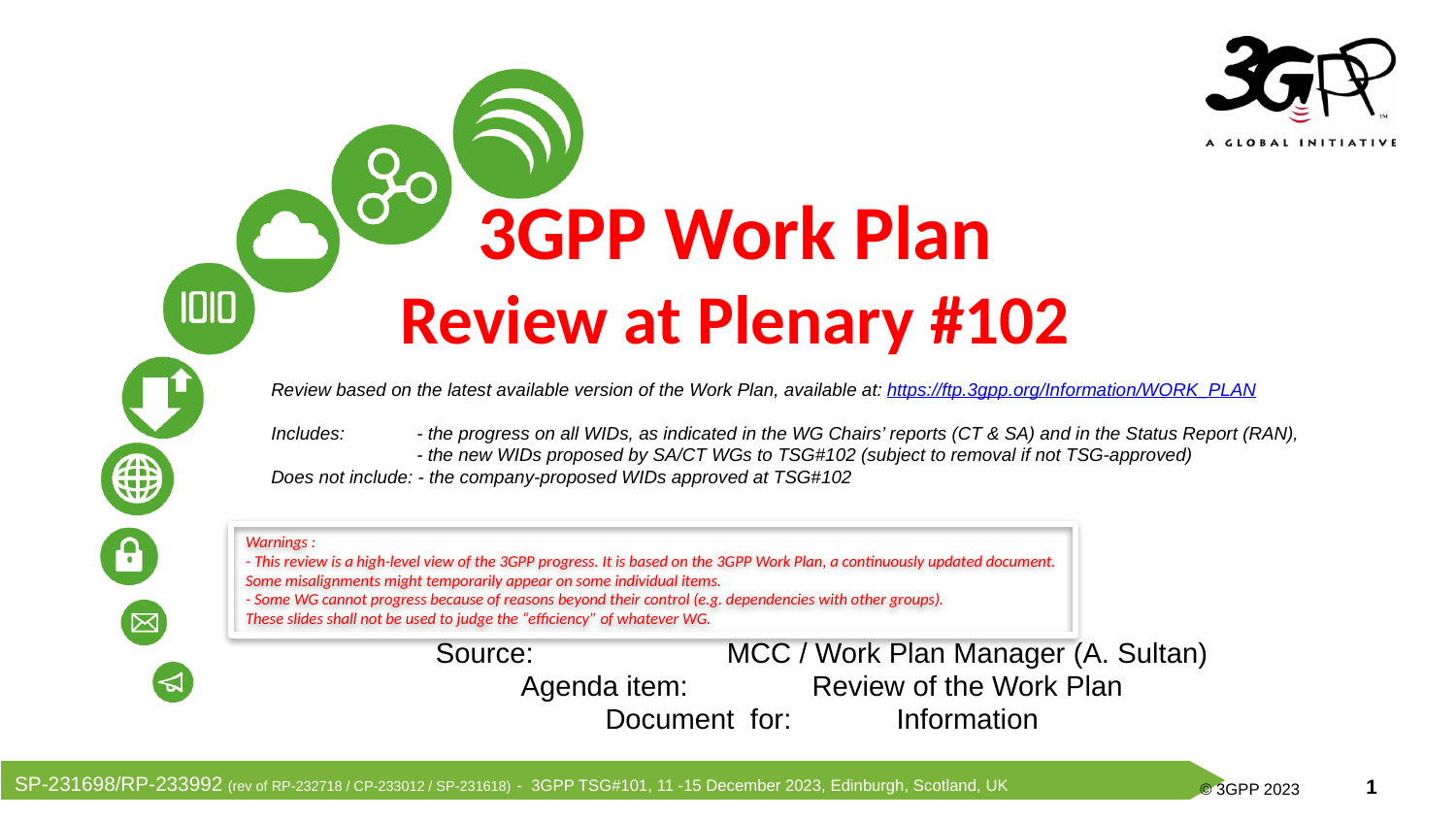

3GPP Work Plan
Review at Plenary #102
Review based on the latest available version of the Work Plan, available at: https://ftp.3gpp.org/Information/WORK_PLAN

Includes: 	- the progress on all WIDs, as indicated in the WG Chairs’ reports (CT & SA) and in the Status Report (RAN), 	- the new WIDs proposed by SA/CT WGs to TSG#102 (subject to removal if not TSG-approved)
Does not include: - the company-proposed WIDs approved at TSG#102
Warnings :
- This review is a high-level view of the 3GPP progress. It is based on the 3GPP Work Plan, a continuously updated document.
Some misalignments might temporarily appear on some individual items.
- Some WG cannot progress because of reasons beyond their control (e.g. dependencies with other groups).
These slides shall not be used to judge the “efficiency” of whatever WG.
Source: 		MCC / Work Plan Manager (A. Sultan)
Agenda item: 	Review of the Work Plan
Document  for:	Information
SP-231698/RP-233992 (rev of RP-232718 / CP-233012 / SP-231618) -  3GPP TSG#101, 11 -15 December 2023, Edinburgh, Scotland, UK

© 3GPP 2023